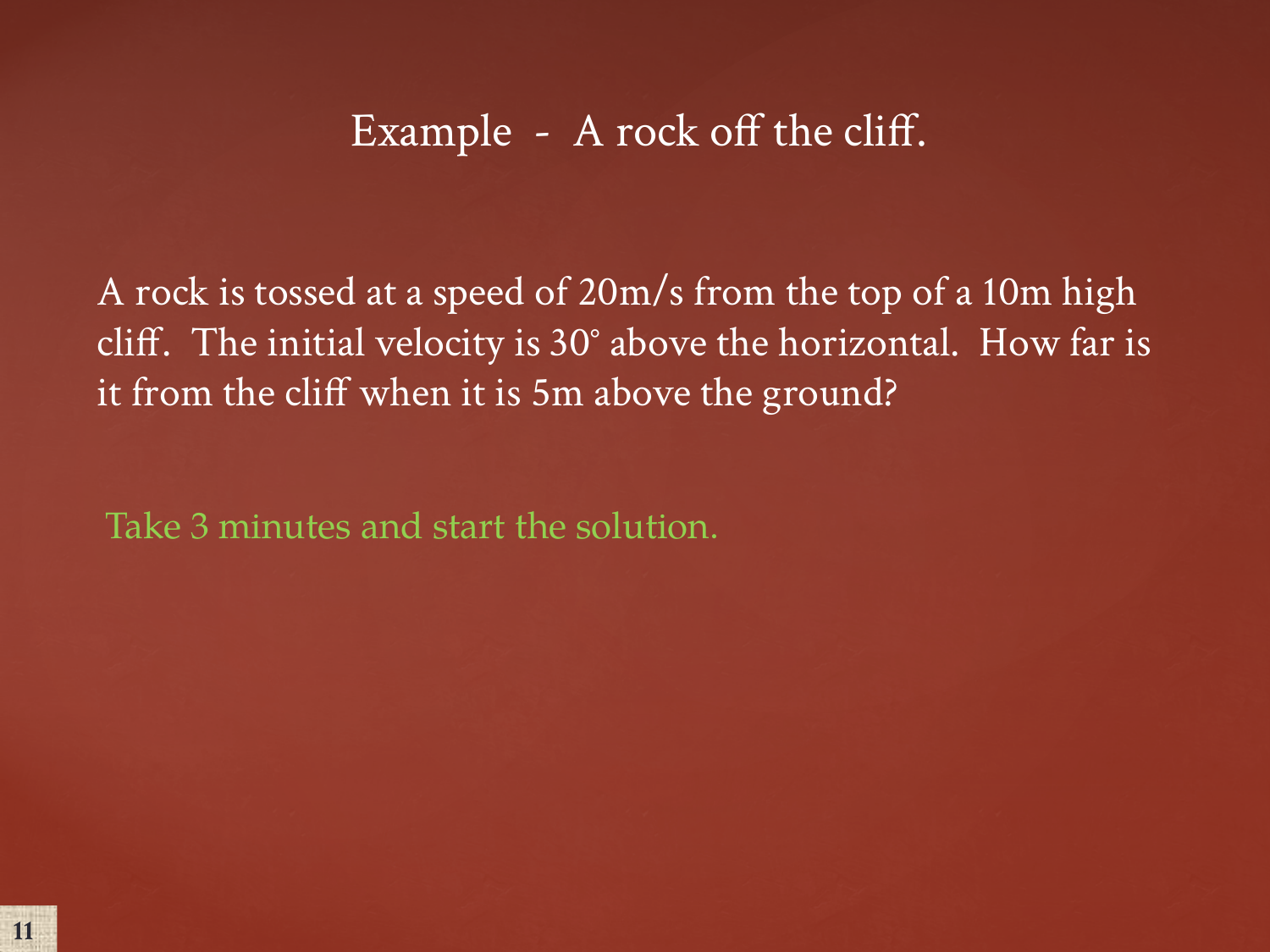

Example  -  A rock off the cliff.
A rock is tossed at a speed of 20m/s from the top of a 10m high cliff.  The initial velocity is 30° above the horizontal.  How far is it from the cliff when it is 5m above the ground?
Take 3 minutes and start the solution.
11